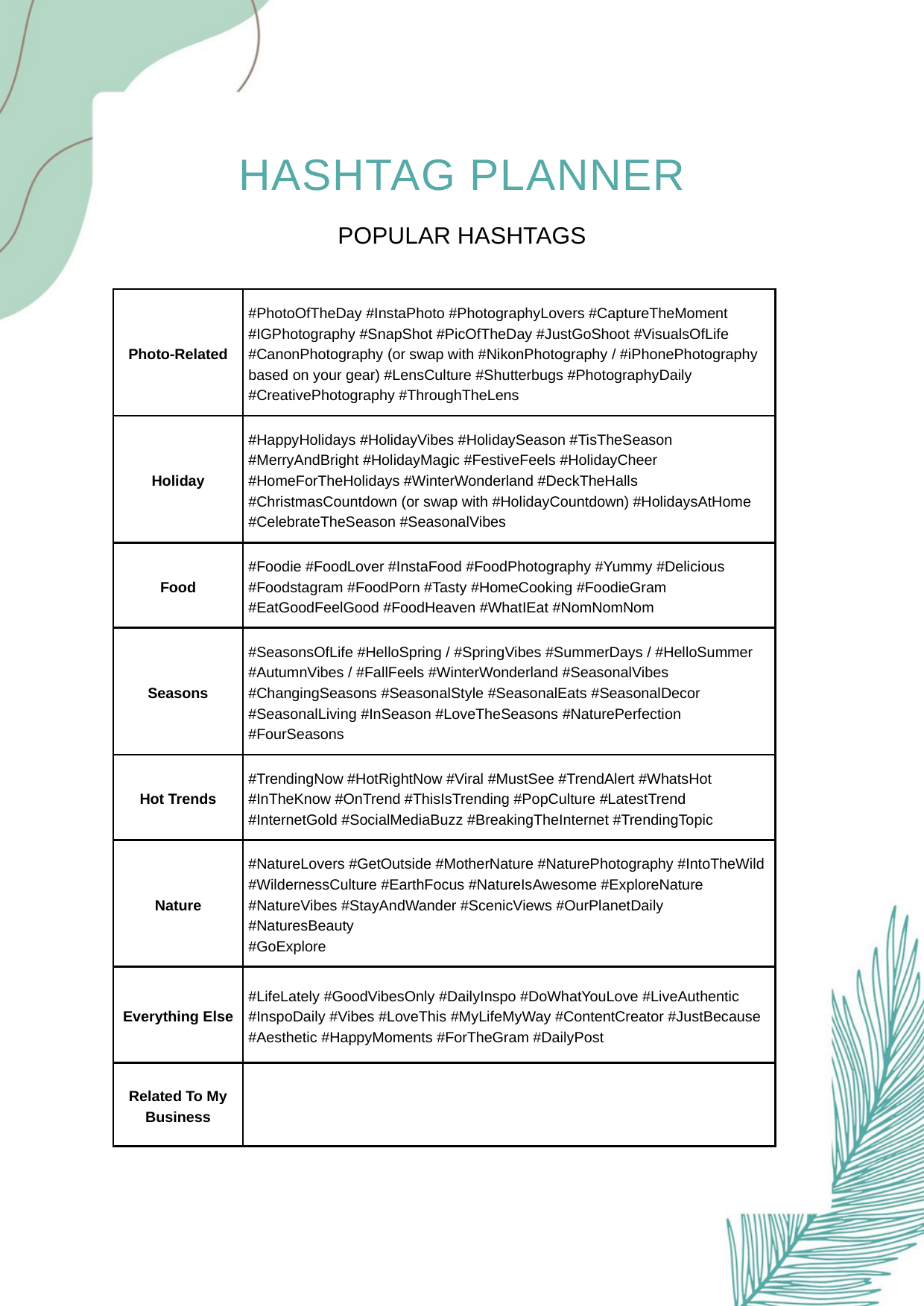

HASHTAG PLANNER
POPULAR HASHTAGS
| Photo-Related | #PhotoOfTheDay #InstaPhoto #PhotographyLovers #CaptureTheMoment #IGPhotography #SnapShot #PicOfTheDay #JustGoShoot #VisualsOfLife #CanonPhotography (or swap with #NikonPhotography / #iPhonePhotography based on your gear) #LensCulture #Shutterbugs #PhotographyDaily #CreativePhotography #ThroughTheLens |
| --- | --- |
| Holiday | #HappyHolidays #HolidayVibes #HolidaySeason #TisTheSeason #MerryAndBright #HolidayMagic #FestiveFeels #HolidayCheer #HomeForTheHolidays #WinterWonderland #DeckTheHalls #ChristmasCountdown (or swap with #HolidayCountdown) #HolidaysAtHome #CelebrateTheSeason #SeasonalVibes |
| Food | #Foodie #FoodLover #InstaFood #FoodPhotography #Yummy #Delicious #Foodstagram #FoodPorn #Tasty #HomeCooking #FoodieGram #EatGoodFeelGood #FoodHeaven #WhatIEat #NomNomNom |
| Seasons | #SeasonsOfLife #HelloSpring / #SpringVibes #SummerDays / #HelloSummer #AutumnVibes / #FallFeels #WinterWonderland #SeasonalVibes #ChangingSeasons #SeasonalStyle #SeasonalEats #SeasonalDecor #SeasonalLiving #InSeason #LoveTheSeasons #NaturePerfection #FourSeasons |
| Hot Trends | #TrendingNow #HotRightNow #Viral #MustSee #TrendAlert #WhatsHot #InTheKnow #OnTrend #ThisIsTrending #PopCulture #LatestTrend #InternetGold #SocialMediaBuzz #BreakingTheInternet #TrendingTopic |
| Nature | #NatureLovers #GetOutside #MotherNature #NaturePhotography #IntoTheWild #WildernessCulture #EarthFocus #NatureIsAwesome #ExploreNature #NatureVibes #StayAndWander #ScenicViews #OurPlanetDaily #NaturesBeauty #GoExplore |
| Everything Else | #LifeLately #GoodVibesOnly #DailyInspo #DoWhatYouLove #LiveAuthentic #InspoDaily #Vibes #LoveThis #MyLifeMyWay #ContentCreator #JustBecause #Aesthetic #HappyMoments #ForTheGram #DailyPost |
| Related To My Business |  |